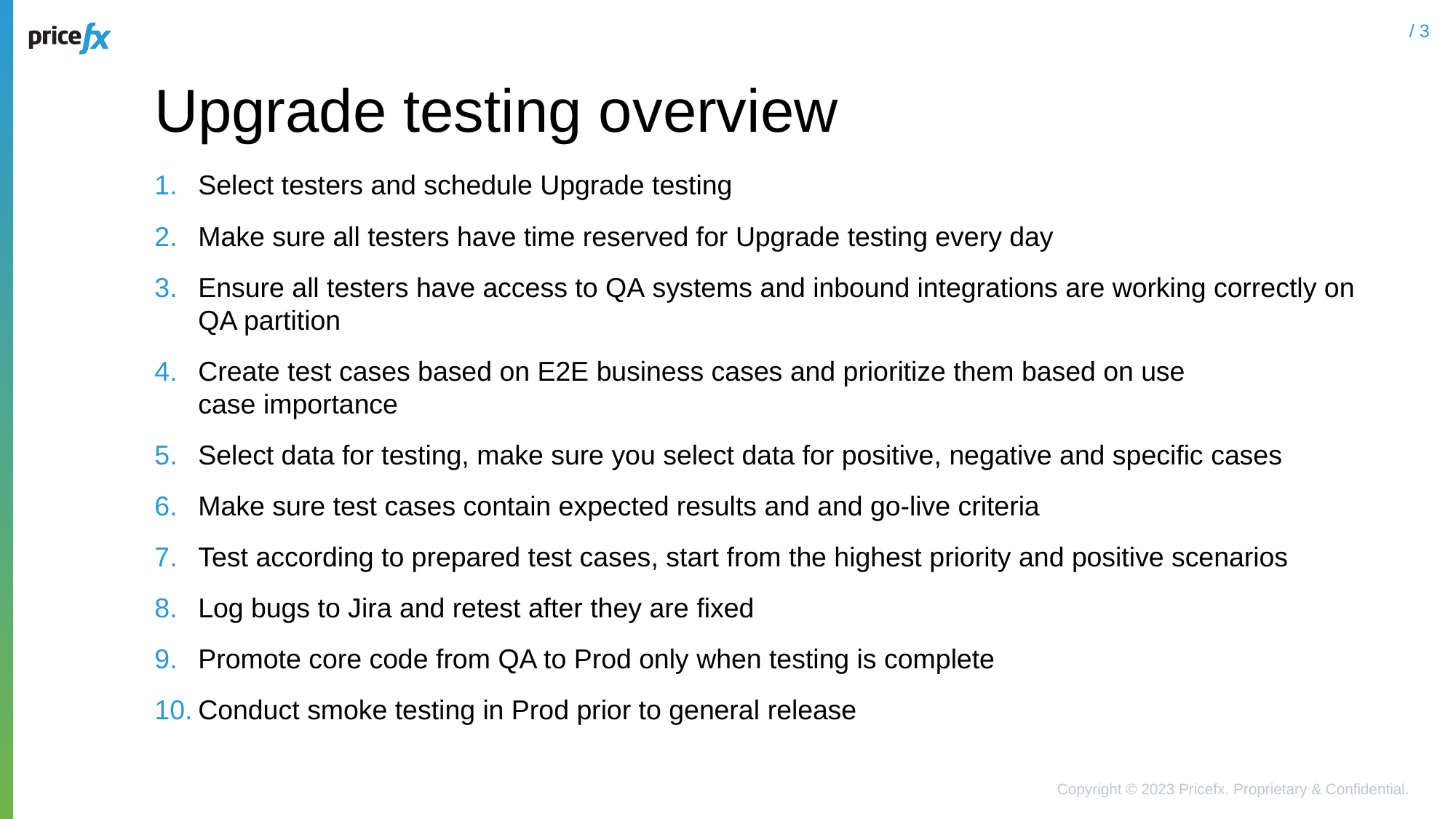

# Upgrade testing overview
Select testers and schedule Upgrade testing
Make sure all testers have time reserved for Upgrade testing every day
Ensure all testers have access to QA systems and inbound integrations are working correctly on QA partition
Create test cases based on E2E business cases and prioritize them based on use case importance
Select data for testing, make sure you select data for positive, negative and specific cases
Make sure test cases contain expected results and and go-live criteria
Test according to prepared test cases, start from the highest priority and positive scenarios
Log bugs to Jira and retest after they are fixed
Promote core code from QA to Prod only when testing is complete
Conduct smoke testing in Prod prior to general release